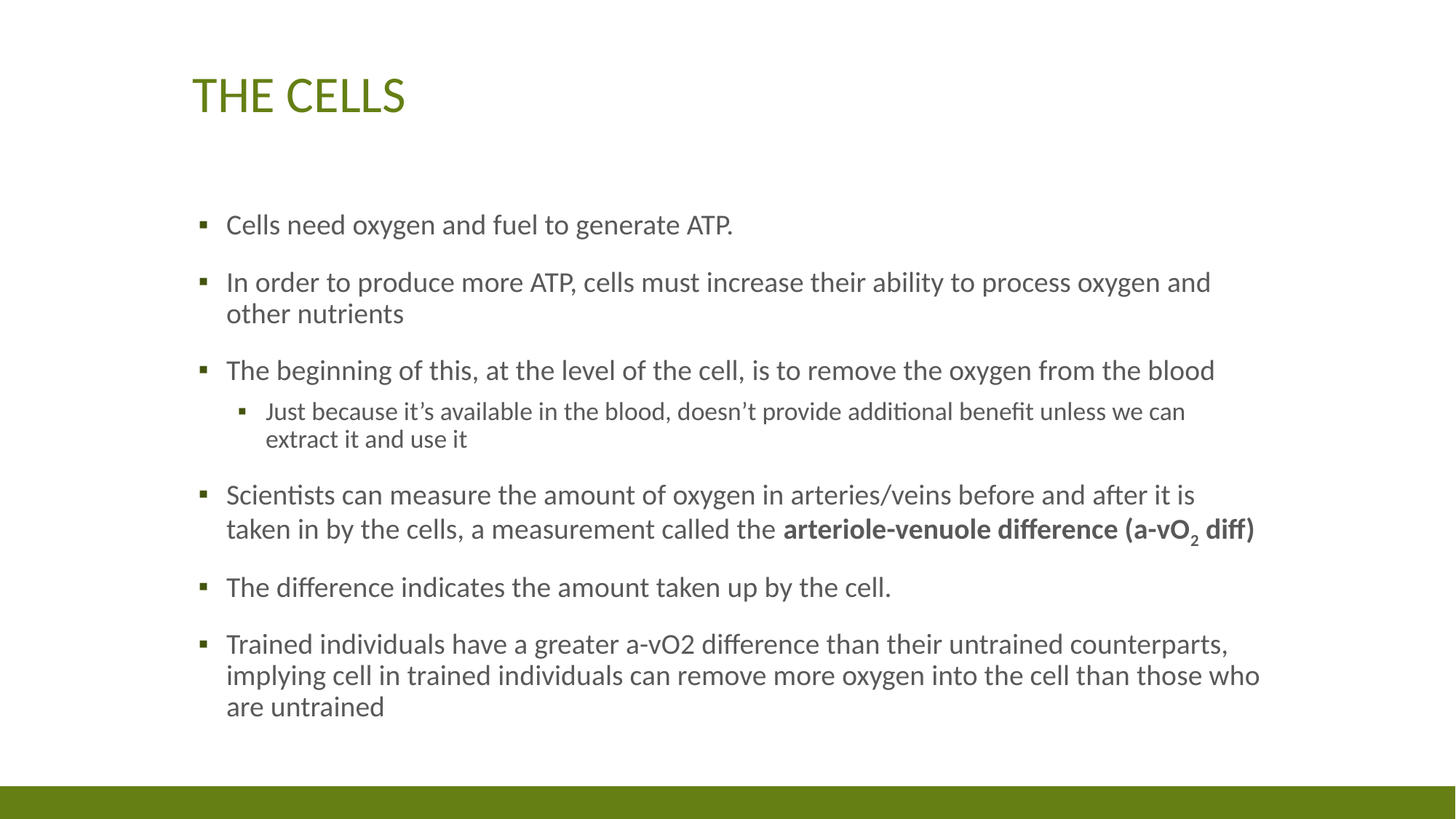

# THE Cells
Cells need oxygen and fuel to generate ATP.
In order to produce more ATP, cells must increase their ability to process oxygen and other nutrients
The beginning of this, at the level of the cell, is to remove the oxygen from the blood
Just because it’s available in the blood, doesn’t provide additional benefit unless we can extract it and use it
Scientists can measure the amount of oxygen in arteries/veins before and after it is taken in by the cells, a measurement called the arteriole-venuole difference (a-vO2 diff)
The difference indicates the amount taken up by the cell.
Trained individuals have a greater a-vO2 difference than their untrained counterparts, implying cell in trained individuals can remove more oxygen into the cell than those who are untrained